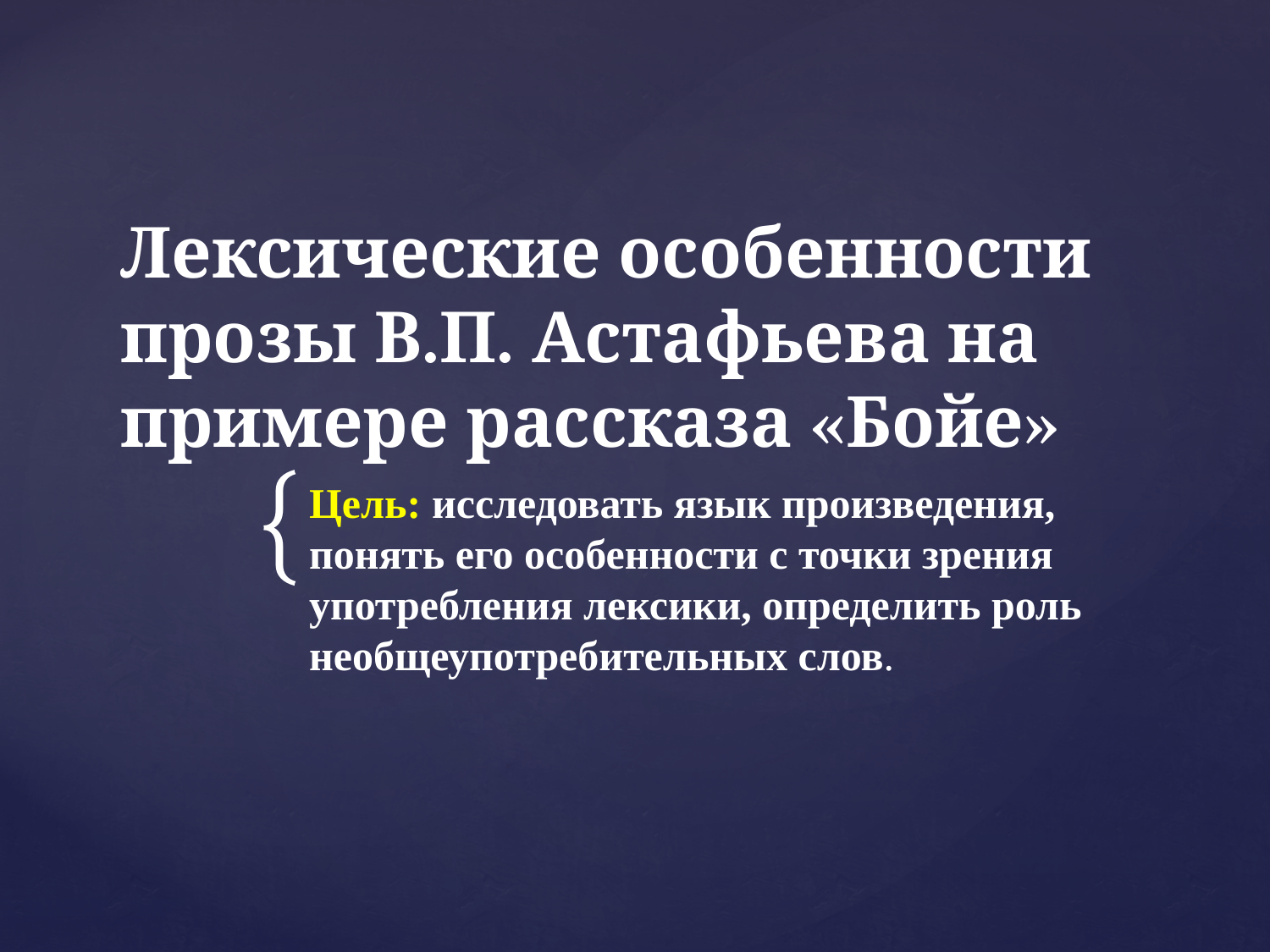

# Лексические особенности прозы В.П. Астафьева на примере рассказа «Бойе»
Цель: исследовать язык произведения, понять его особенности с точки зрения употребления лексики, определить роль необщеупотребительных слов.